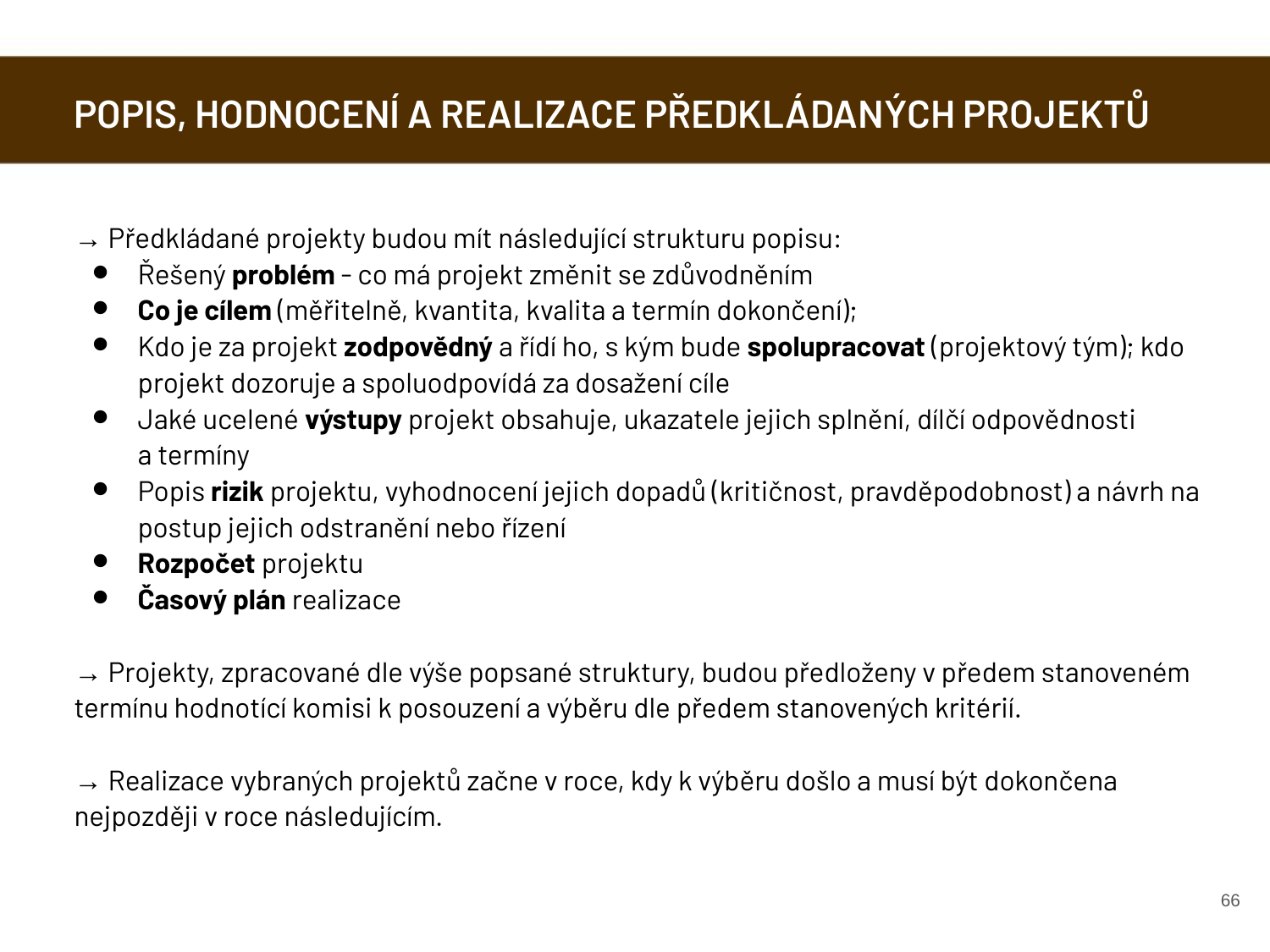

POPIS, HODNOCENÍ A REALIZACE PŘEDKLÁDANÝCH PROJEKTŮ
→ Předkládané projekty budou mít následující strukturu popisu:
Řešený problém - co má projekt změnit se zdůvodněním
Co je cílem (měřitelně, kvantita, kvalita a termín dokončení);
Kdo je za projekt zodpovědný a řídí ho, s kým bude spolupracovat (projektový tým); kdo projekt dozoruje a spoluodpovídá za dosažení cíle
Jaké ucelené výstupy projekt obsahuje, ukazatele jejich splnění, dílčí odpovědnosti
a termíny
Popis rizik projektu, vyhodnocení jejich dopadů (kritičnost, pravděpodobnost) a návrh na postup jejich odstranění nebo řízení
Rozpočet projektu
Časový plán realizace

→ Projekty, zpracované dle výše popsané struktury, budou předloženy v předem stanoveném termínu hodnotící komisi k posouzení a výběru dle předem stanovených kritérií.
→ Realizace vybraných projektů začne v roce, kdy k výběru došlo a musí být dokončena nejpozději v roce následujícím.
66